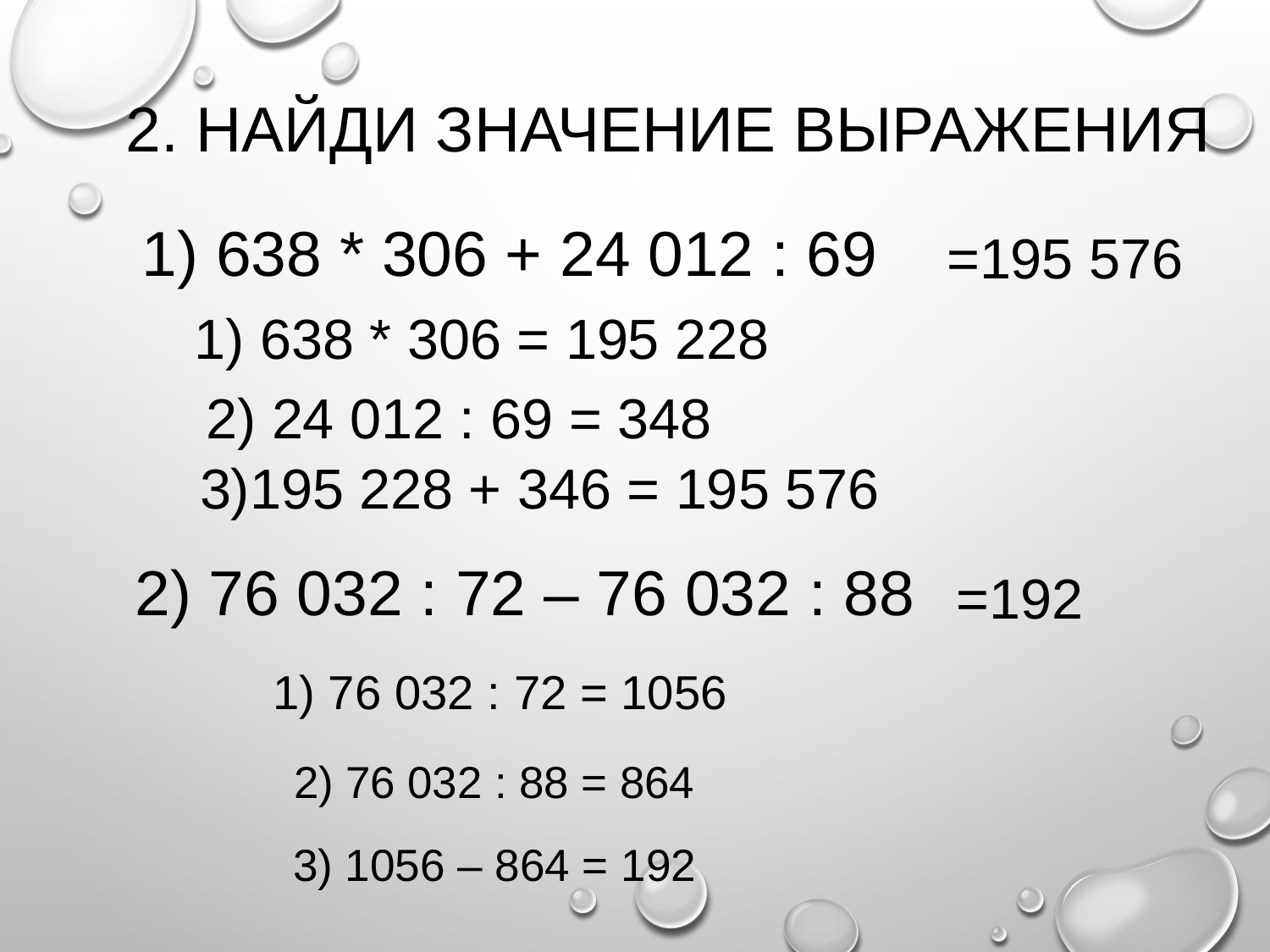

# 2. Найди значение выражения
1) 638 * 306 + 24 012 : 69
=195 576
1) 638 * 306 = 195 228
2) 24 012 : 69 = 348
3)195 228 + 346 = 195 576
2) 76 032 : 72 – 76 032 : 88
=192
1) 76 032 : 72 = 1056
2) 76 032 : 88 = 864
3) 1056 – 864 = 192